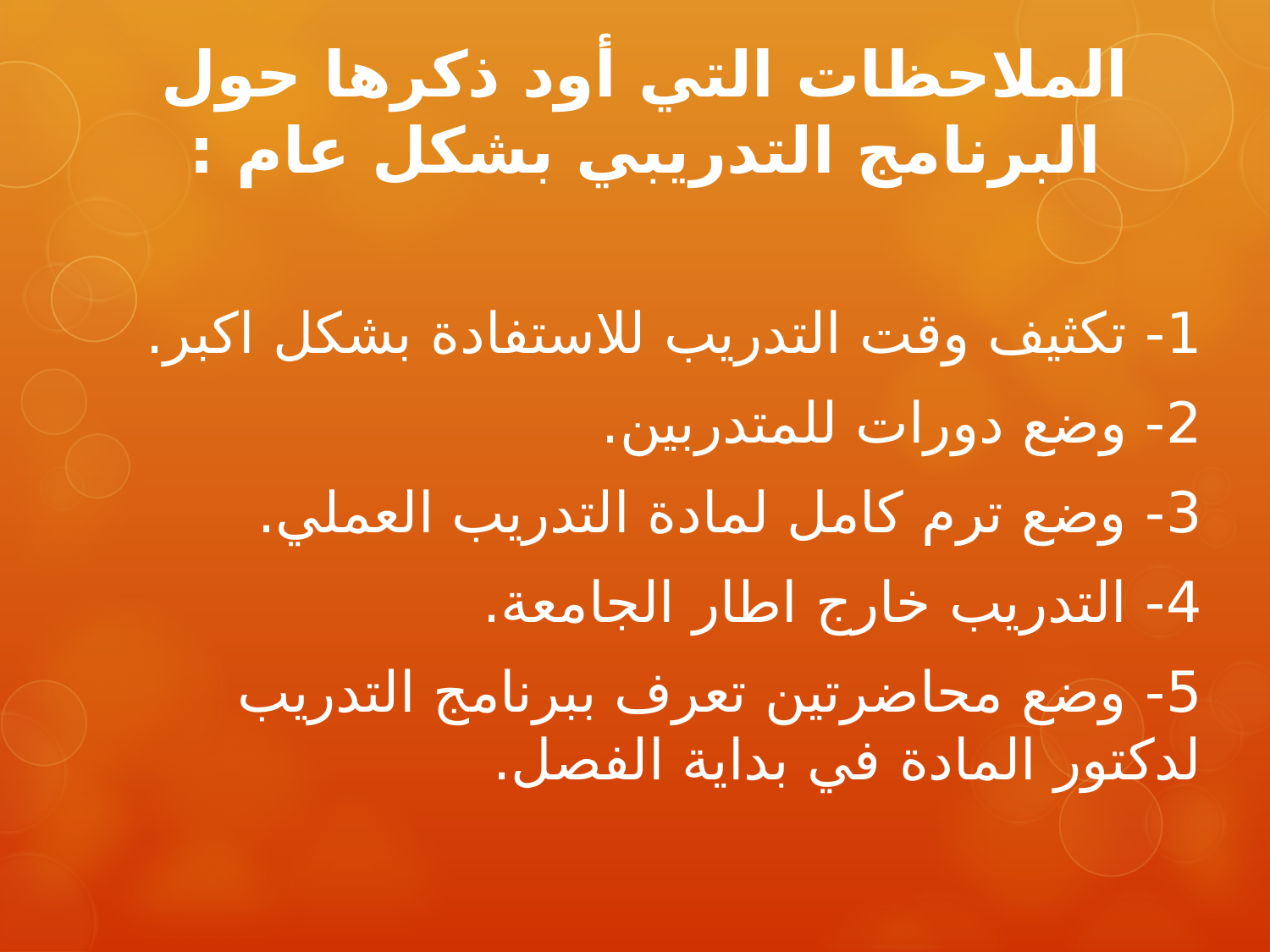

الملاحظات التي أود ذكرها حول البرنامج التدريبي بشكل عام :

1- تكثيف وقت التدريب للاستفادة بشكل اكبر.
2- وضع دورات للمتدربين.
3- وضع ترم كامل لمادة التدريب العملي.
4- التدريب خارج اطار الجامعة.
5- وضع محاضرتين تعرف ببرنامج التدريب لدكتور المادة في بداية الفصل.